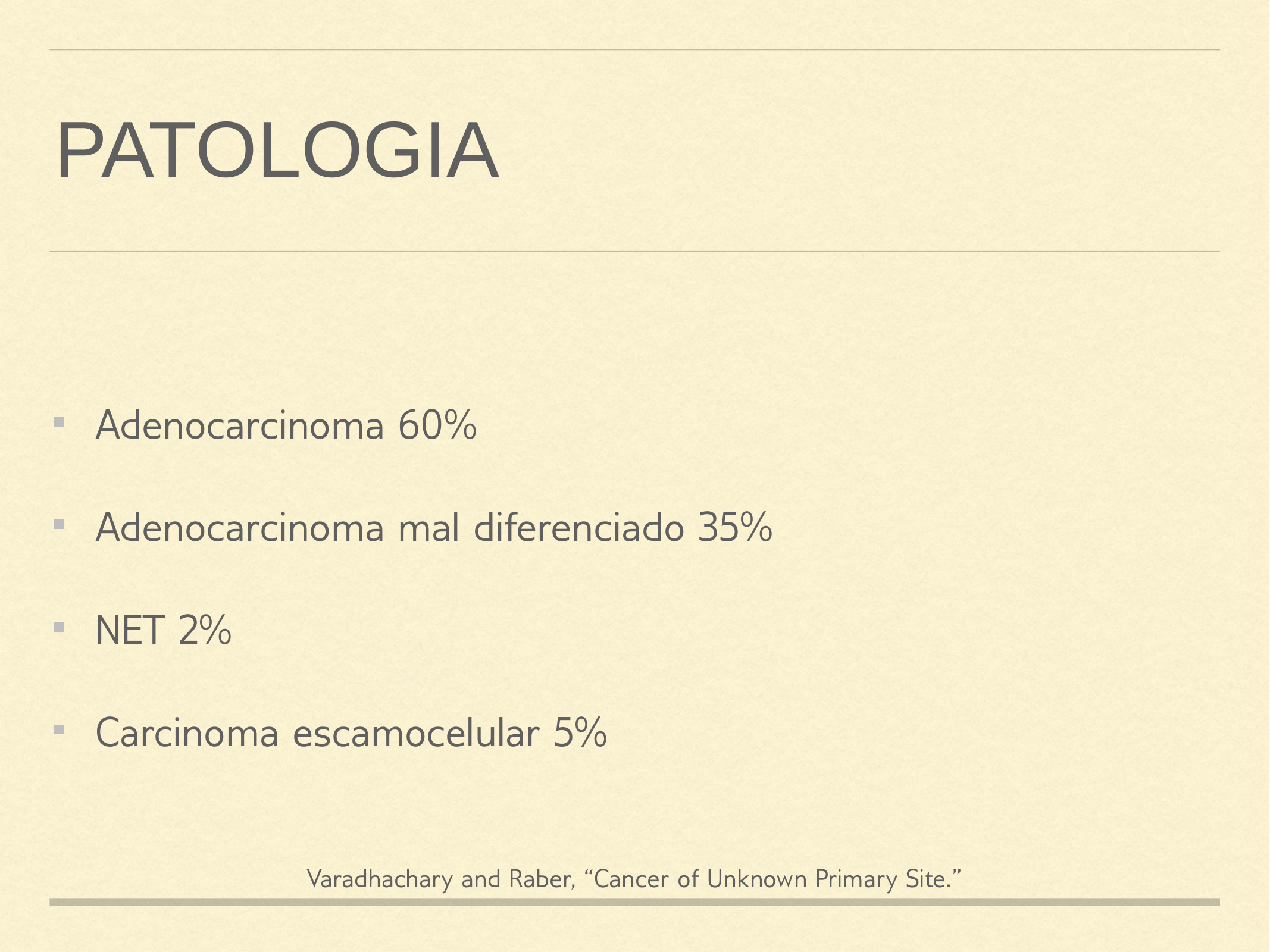

# Patologia
Adenocarcinoma 60%
Adenocarcinoma mal diferenciado 35%
NET 2%
Carcinoma escamocelular 5%
Varadhachary and Raber, “Cancer of Unknown Primary Site.”